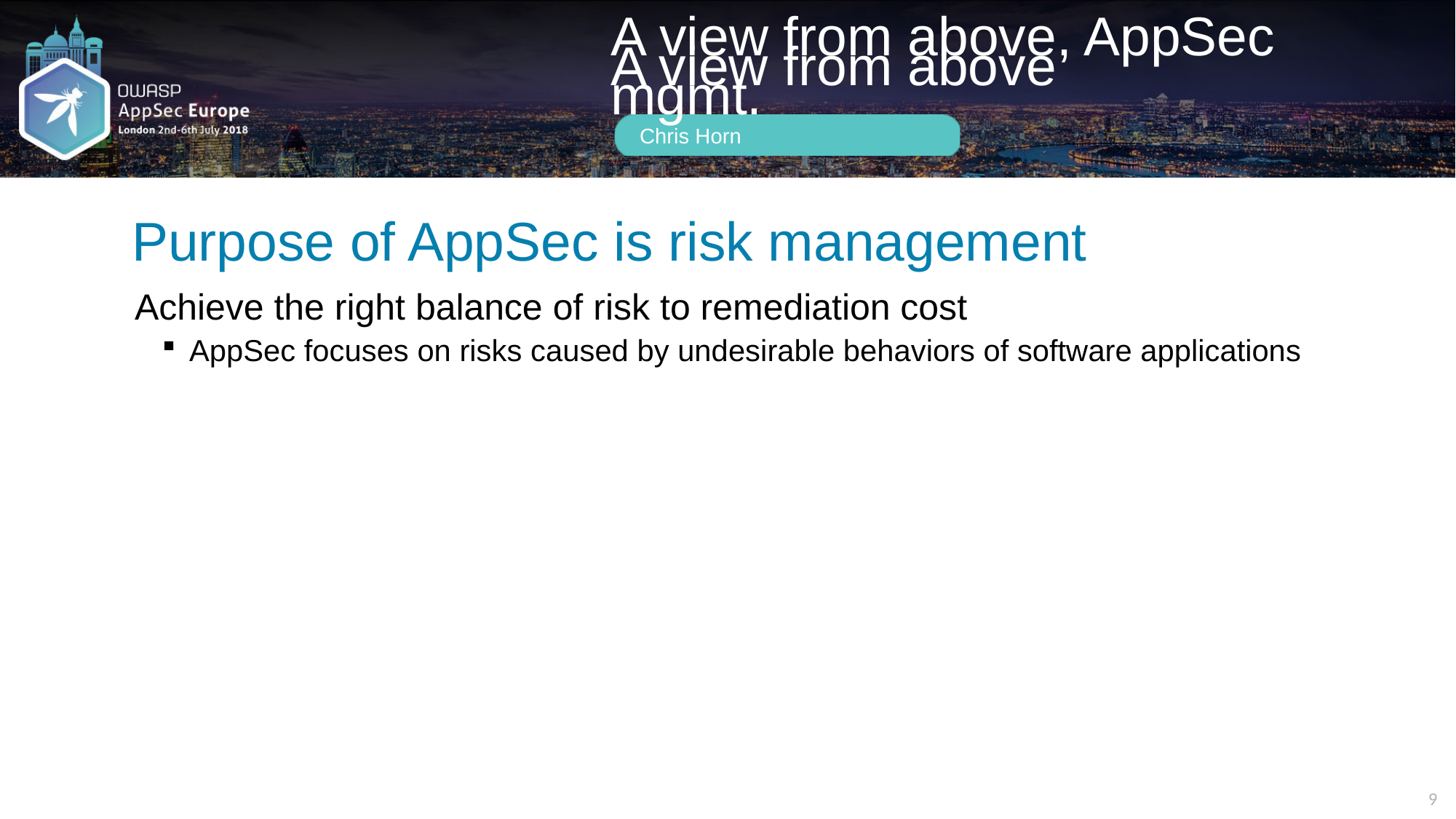

# Purpose of AppSec is risk management
Achieve the right balance of risk to remediation cost
AppSec focuses on risks caused by undesirable behaviors of software applications
9